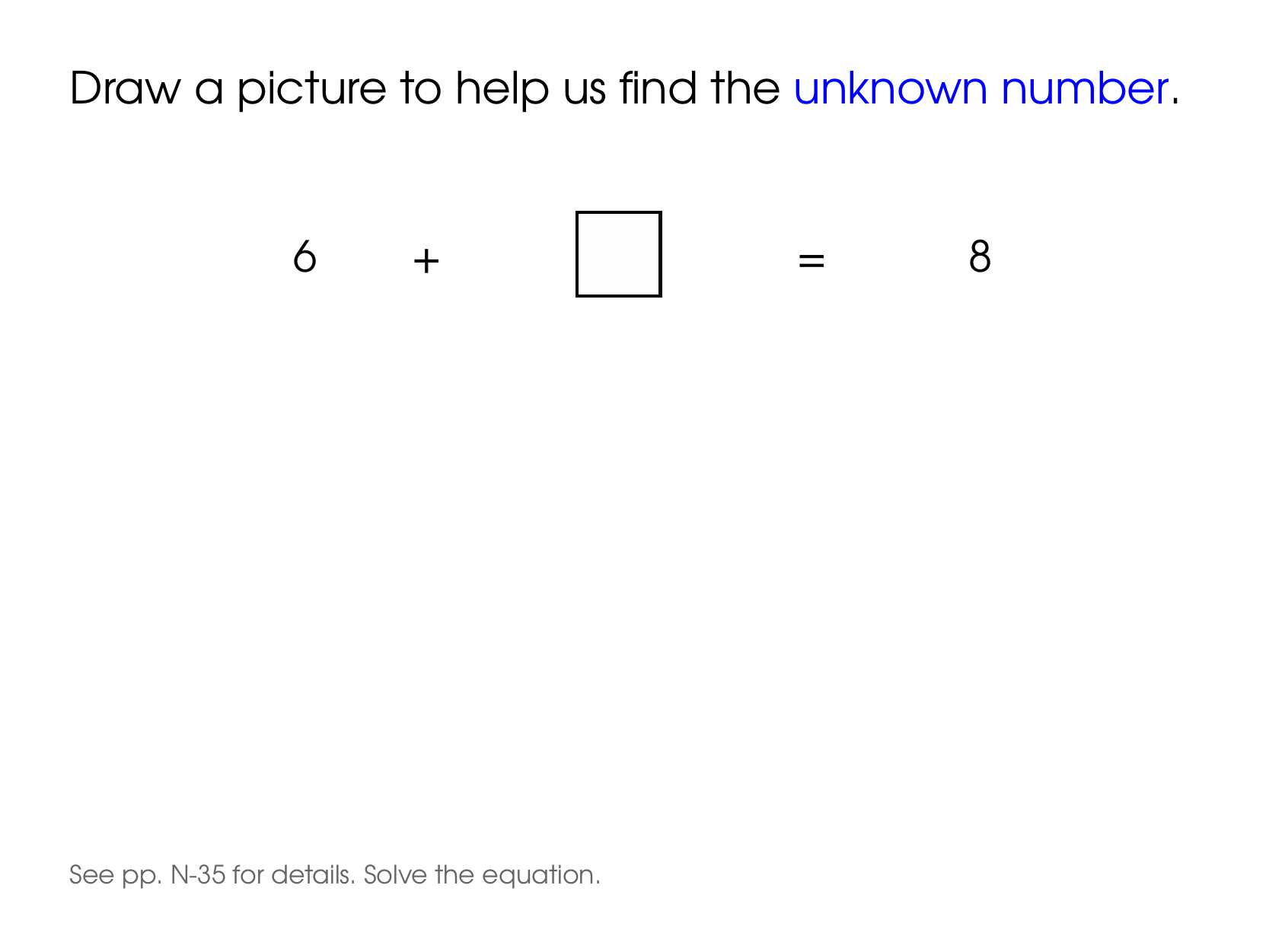

Draw a picture to help us find the unknown number.

6        +
=            8
See pp. N-35 for details. Solve the equation.